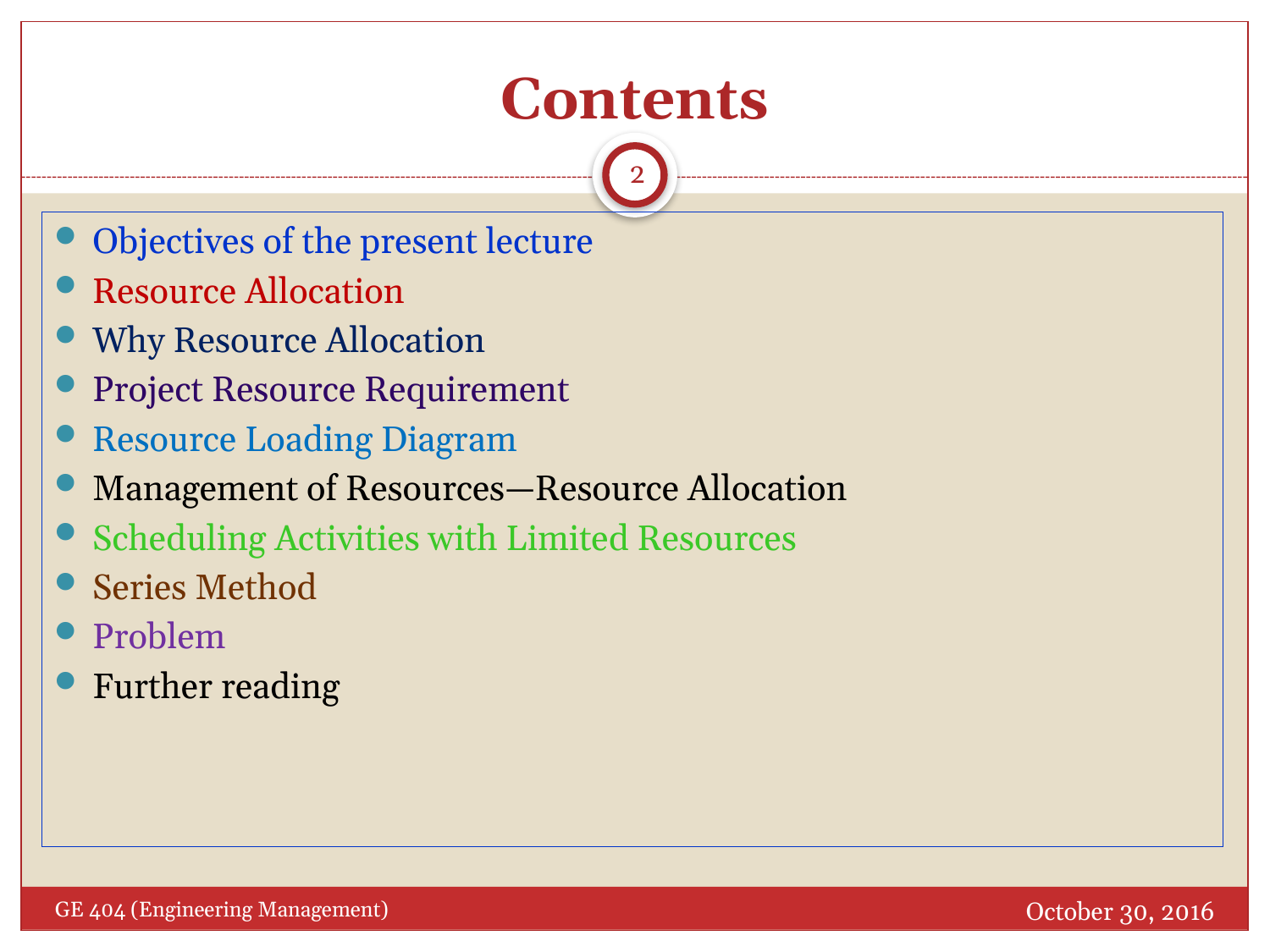

# Contents
2
Objectives of the present lecture
Resource Allocation
Why Resource Allocation
Project Resource Requirement
Resource Loading Diagram
Management of Resources—Resource Allocation
Scheduling Activities with Limited Resources
Series Method
Problem
Further reading

October 30, 2016
GE 404 (Engineering Management)